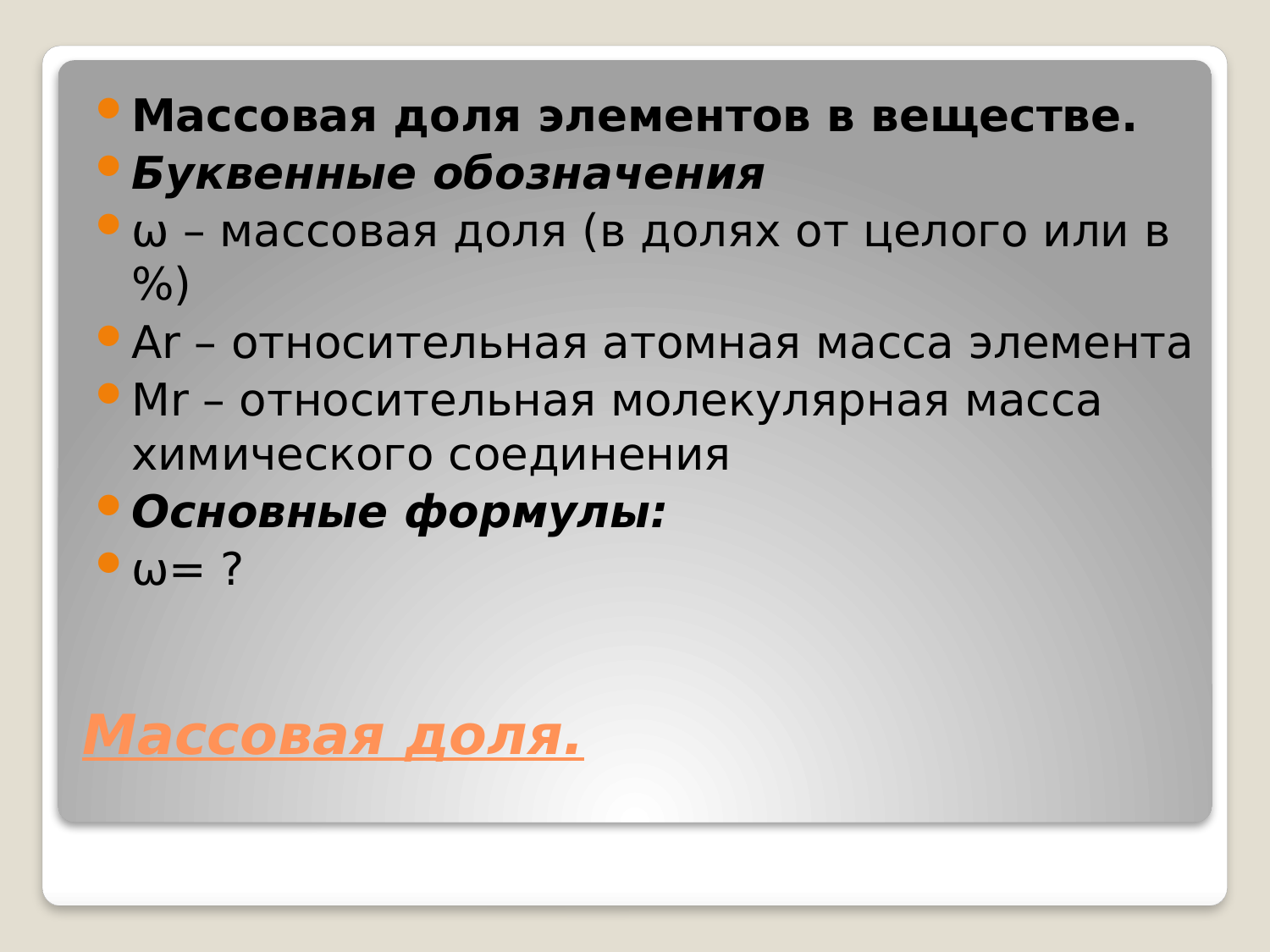

Массовая доля элементов в веществе.
Буквенные обозначения
ω – массовая доля (в долях от целого или в %)
Ar – относительная атомная масса элемента
Mr – относительная молекулярная масса химического соединения
Основные формулы:
ω= ?

# Массовая доля.